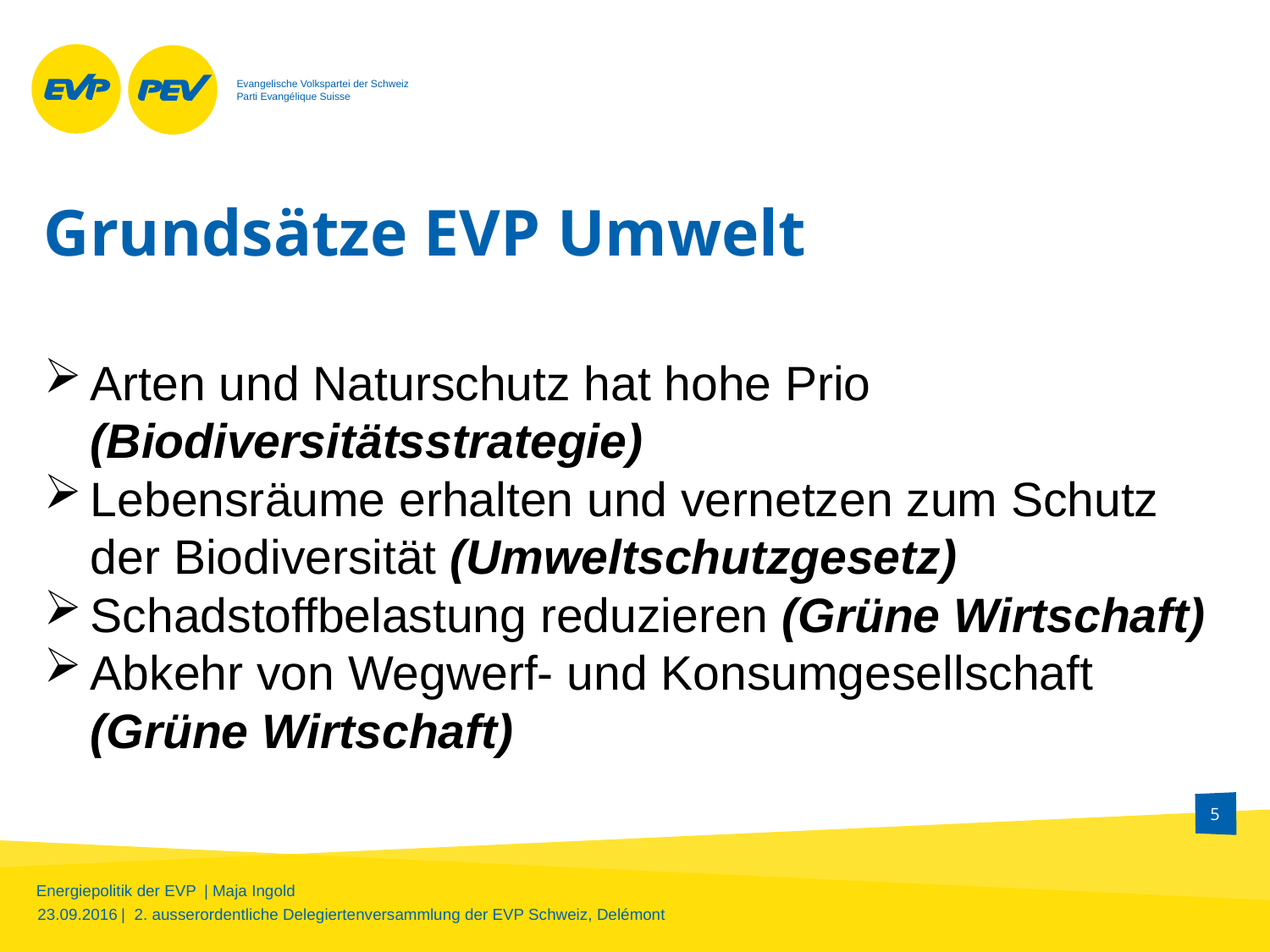

# Grundsätze EVP Umwelt

Arten und Naturschutz hat hohe Prio (Biodiversitätsstrategie)
Lebensräume erhalten und vernetzen zum Schutz der Biodiversität (Umweltschutzgesetz)
Schadstoffbelastung reduzieren (Grüne Wirtschaft)
Abkehr von Wegwerf- und Konsumgesellschaft (Grüne Wirtschaft)

5
23.09.2016